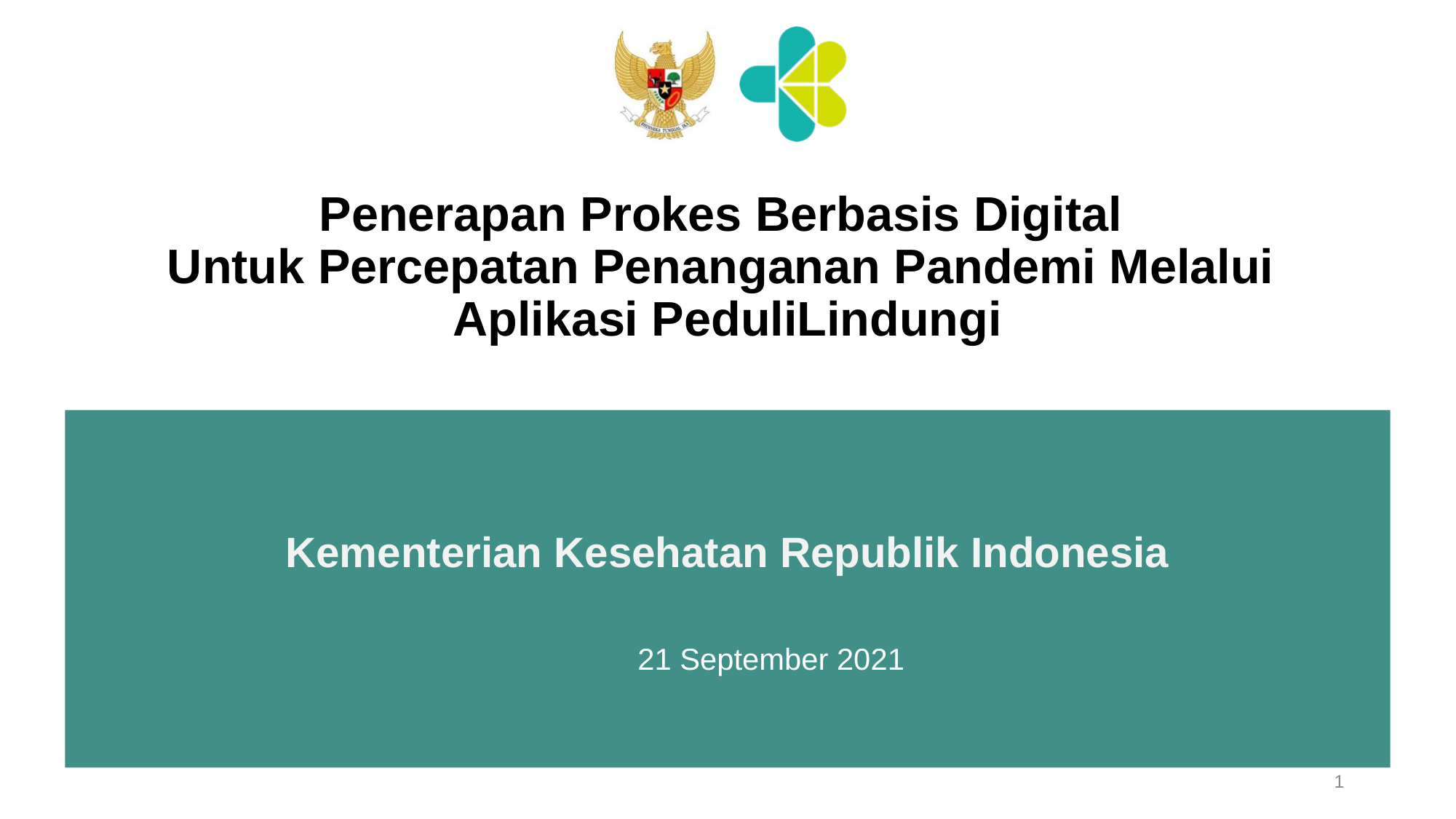

# Penerapan Prokes Berbasis Digital Untuk Percepatan Penanganan Pandemi Melalui Aplikasi PeduliLindungi
Kementerian Kesehatan Republik Indonesia

21 September 2021
1